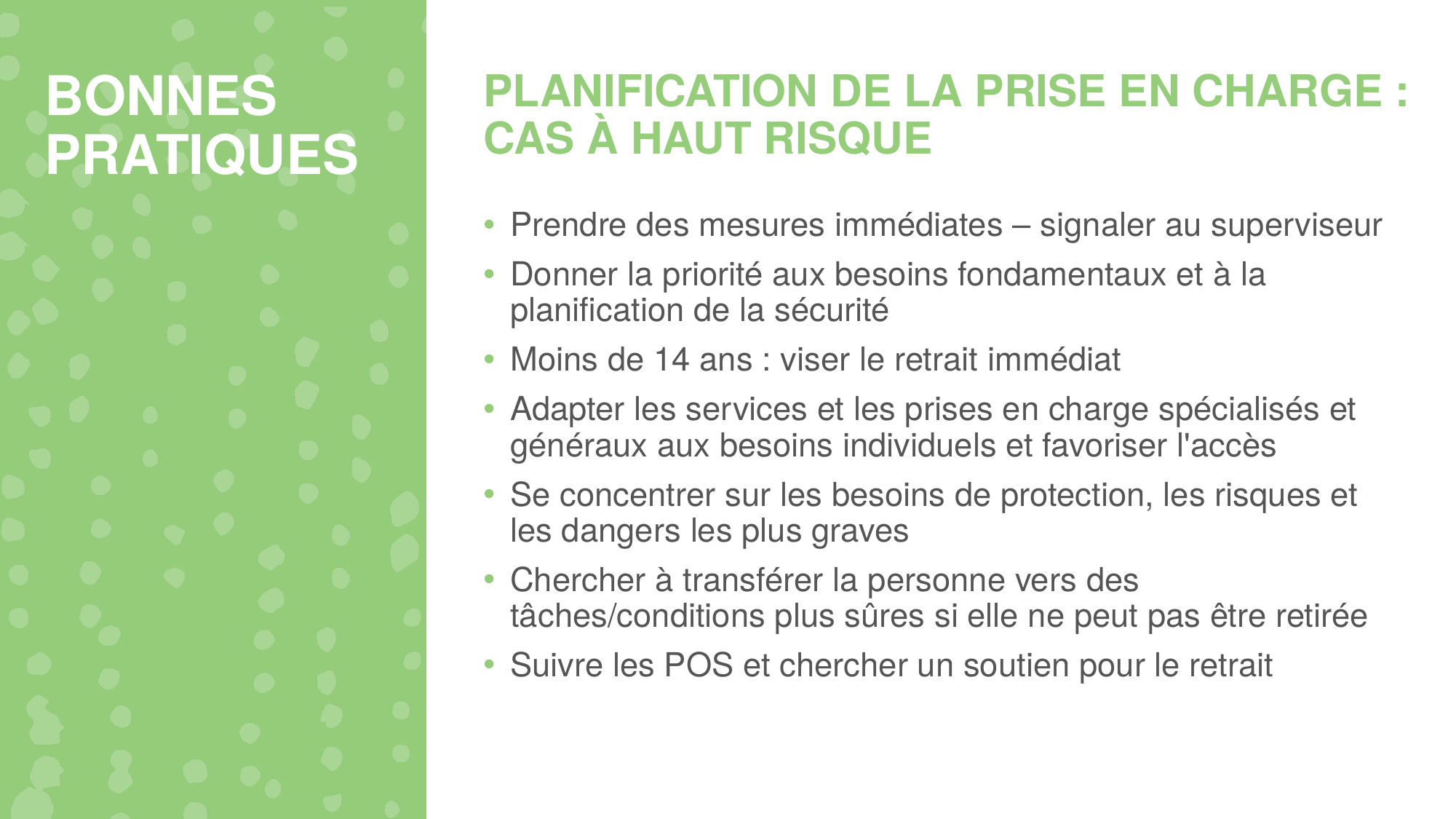

BONNES PRATIQUES
PLANIFICATION DE LA PRISE EN CHARGE : CAS À HAUT RISQUE
Prendre des mesures immédiates – signaler au superviseur
Donner la priorité aux besoins fondamentaux et à la planification de la sécurité
Moins de 14 ans : viser le retrait immédiat
Adapter les services et les prises en charge spécialisés et généraux aux besoins individuels et favoriser l'accès
Se concentrer sur les besoins de protection, les risques et les dangers les plus graves
Chercher à transférer la personne vers des tâches/conditions plus sûres si elle ne peut pas être retirée
Suivre les POS et chercher un soutien pour le retrait